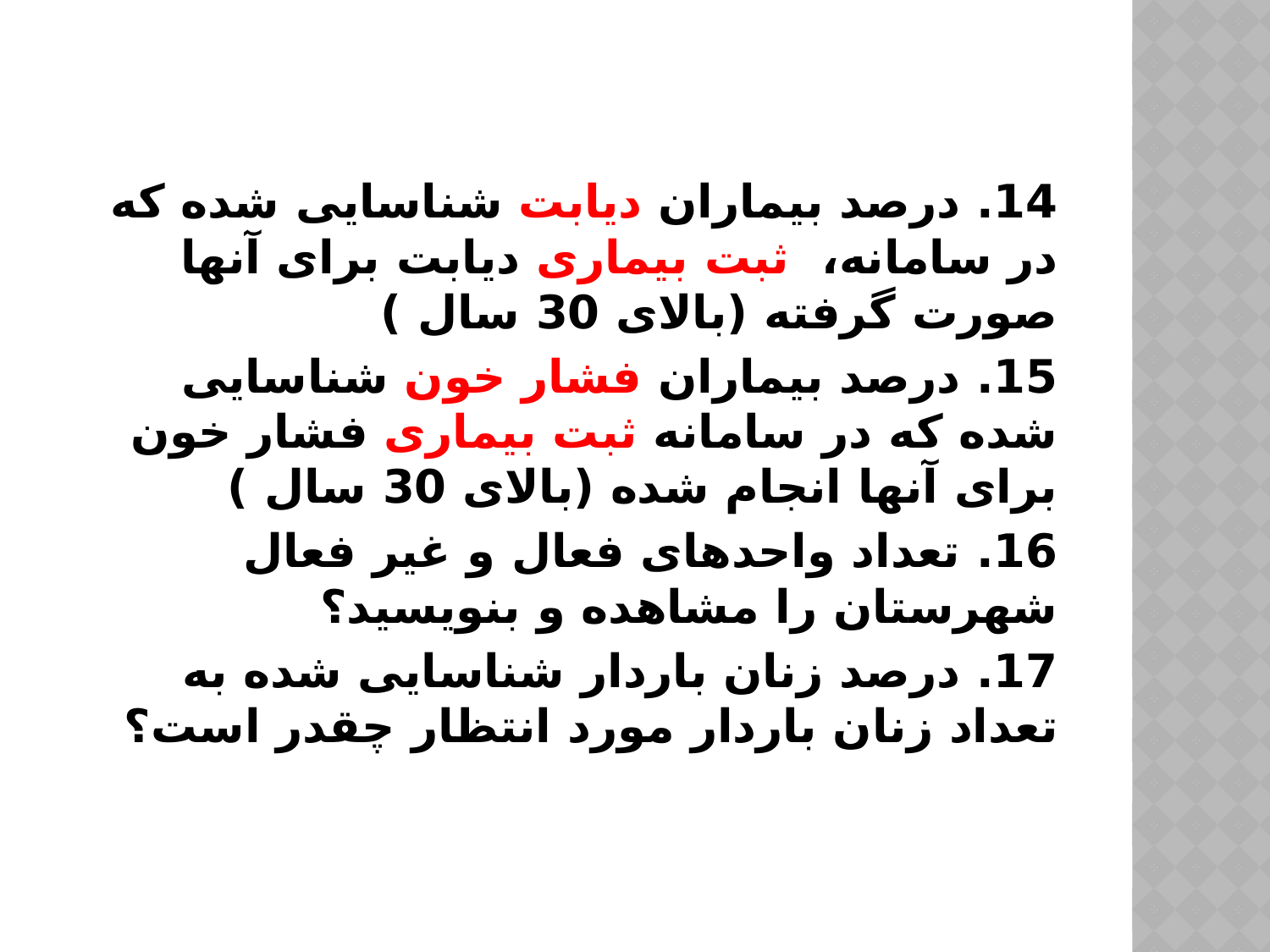

14. درصد بیماران دیابت شناسایی شده که در سامانه،  ثبت بیماری دیابت برای آنها صورت گرفته (بالای 30 سال )
15. درصد بیماران فشار خون شناسایی شده که در سامانه ثبت بیماری فشار خون برای آنها انجام شده (بالای 30 سال )
16. تعداد واحدهای فعال و غیر فعال شهرستان را مشاهده و بنویسید؟
17. درصد زنان باردار شناسایی شده به تعداد زنان باردار مورد انتظار چقدر است؟